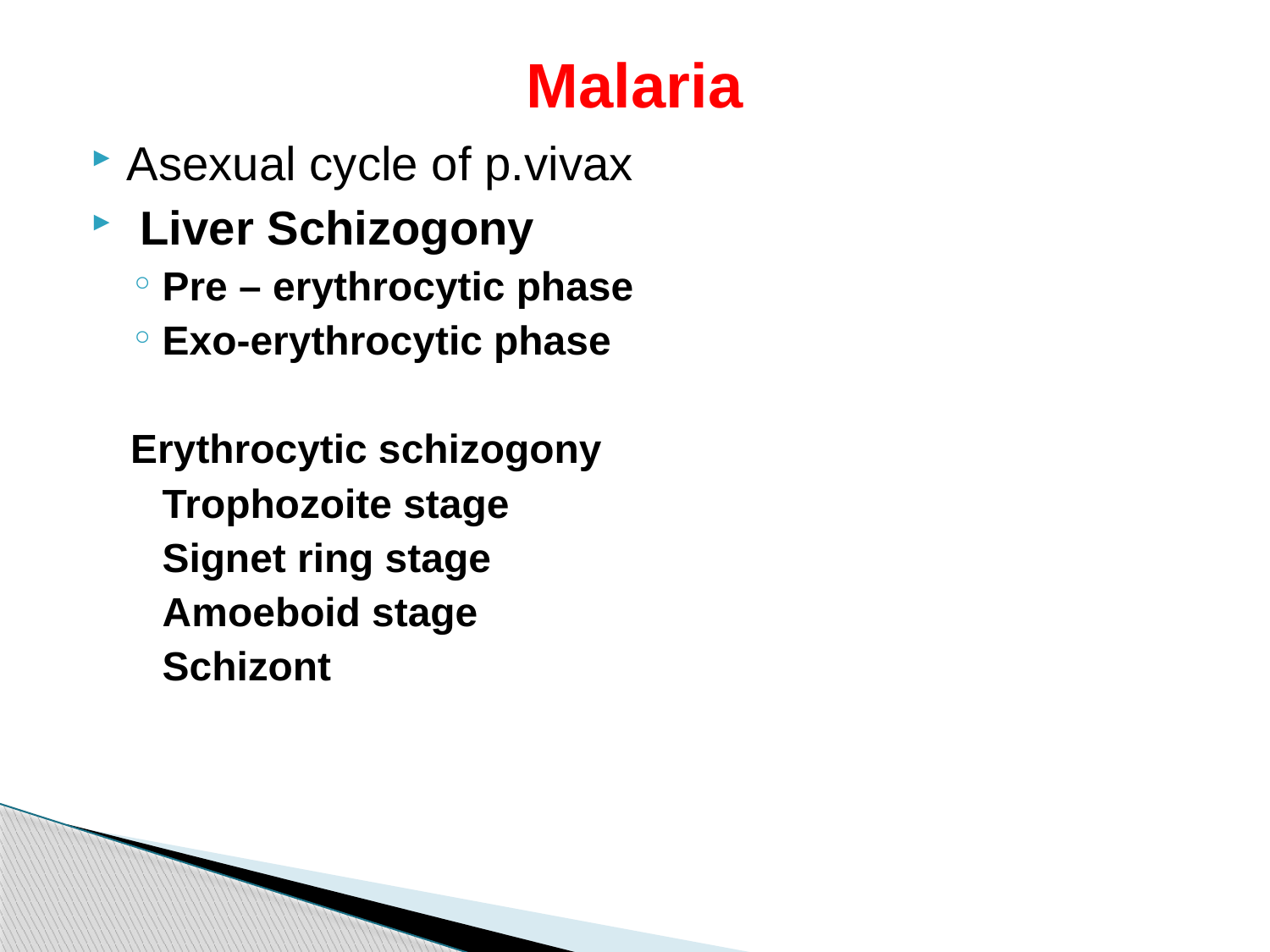

# Malaria
Asexual cycle of p.vivax
 Liver Schizogony
Pre – erythrocytic phase
Exo-erythrocytic phase

Erythrocytic schizogony
	Trophozoite stage
	Signet ring stage
	Amoeboid stage
	Schizont